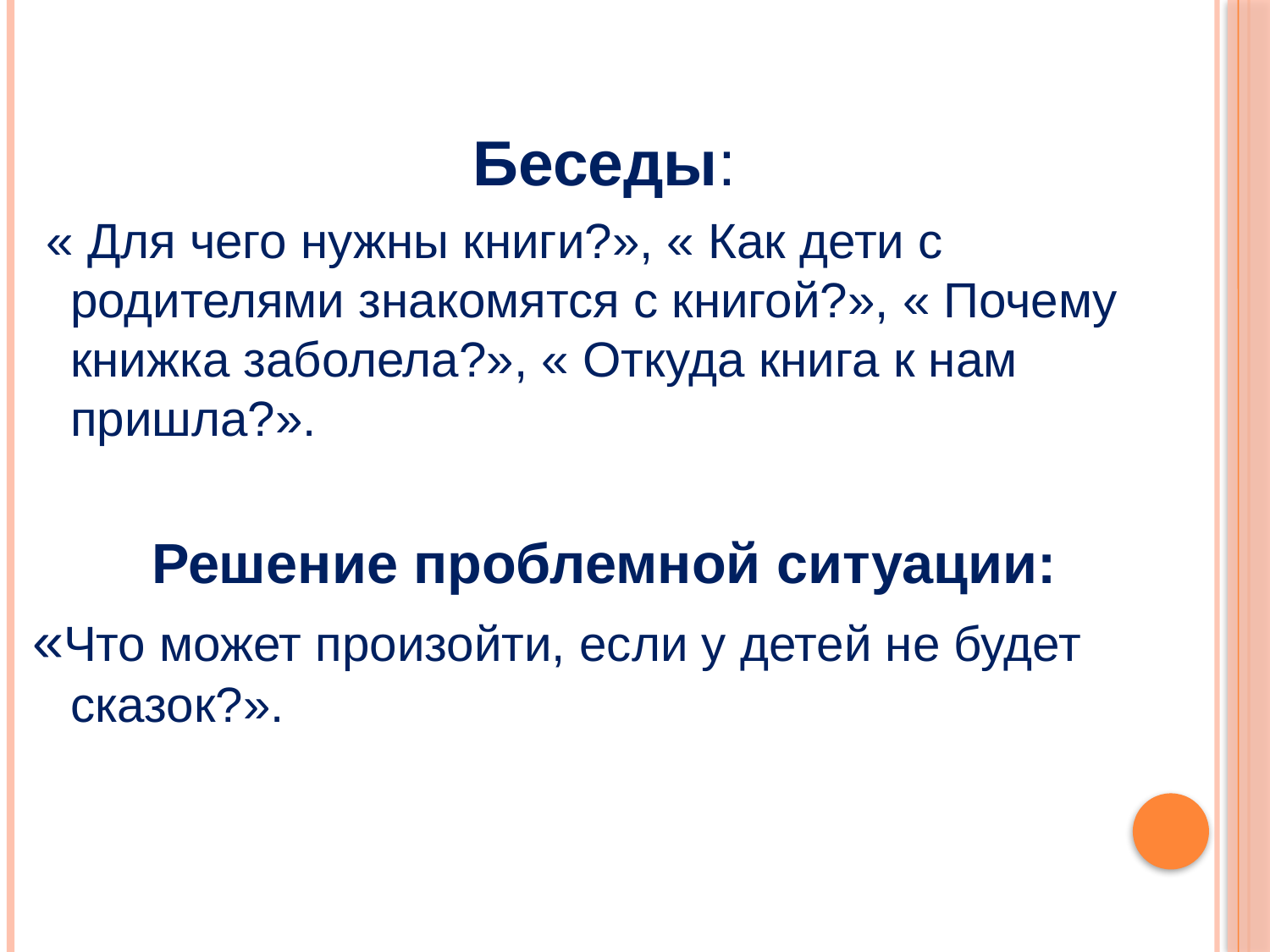

Беседы:
 « Для чего нужны книги?», « Как дети с родителями знакомятся с книгой?», « Почему книжка заболела?», « Откуда книга к нам пришла?».

 Решение проблемной ситуации:
«Что может произойти, если у детей не будет сказок?».